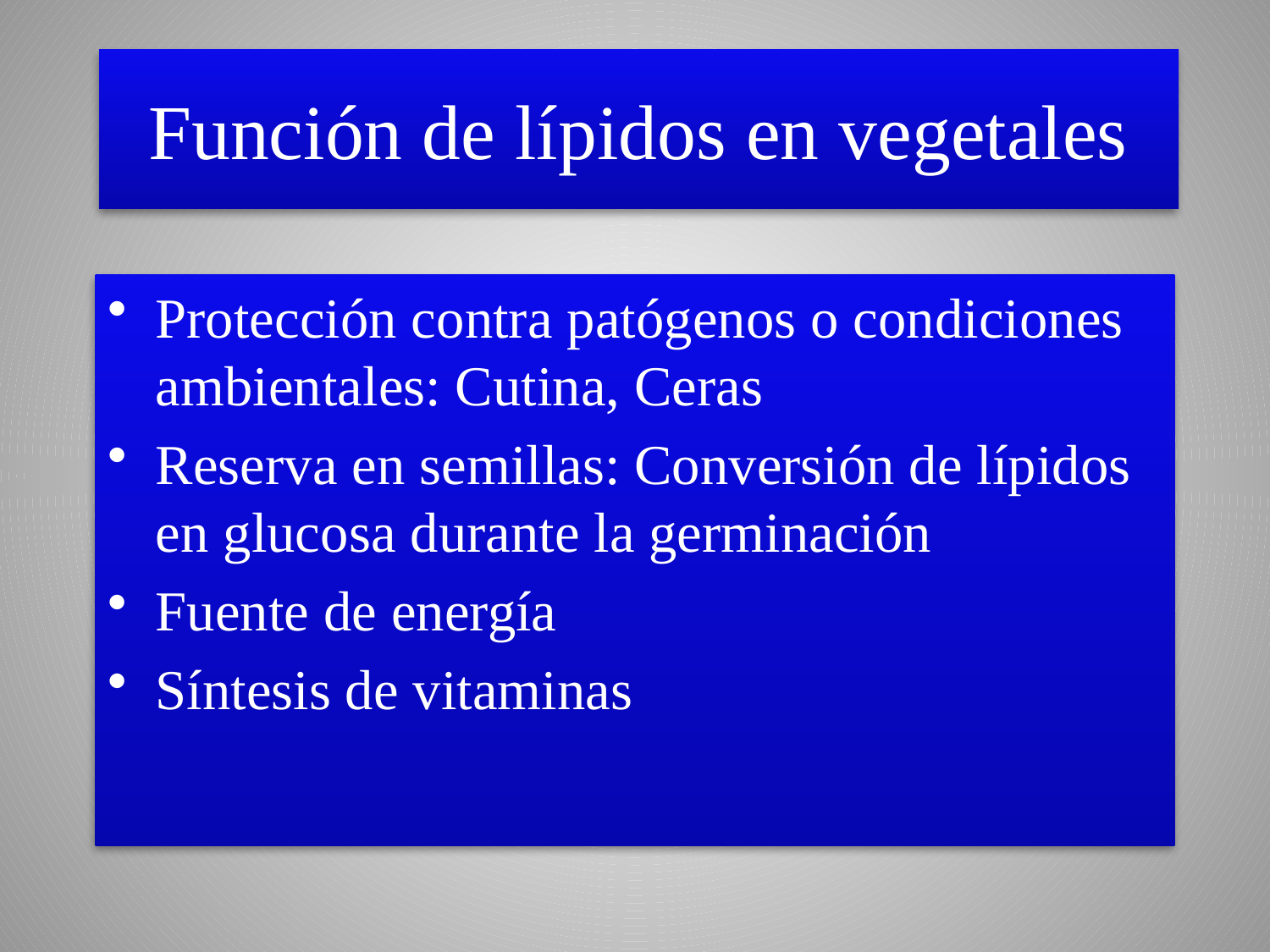

# Función de lípidos en vegetales
Protección contra patógenos o condiciones ambientales: Cutina, Ceras
Reserva en semillas: Conversión de lípidos en glucosa durante la germinación
Fuente de energía
Síntesis de vitaminas